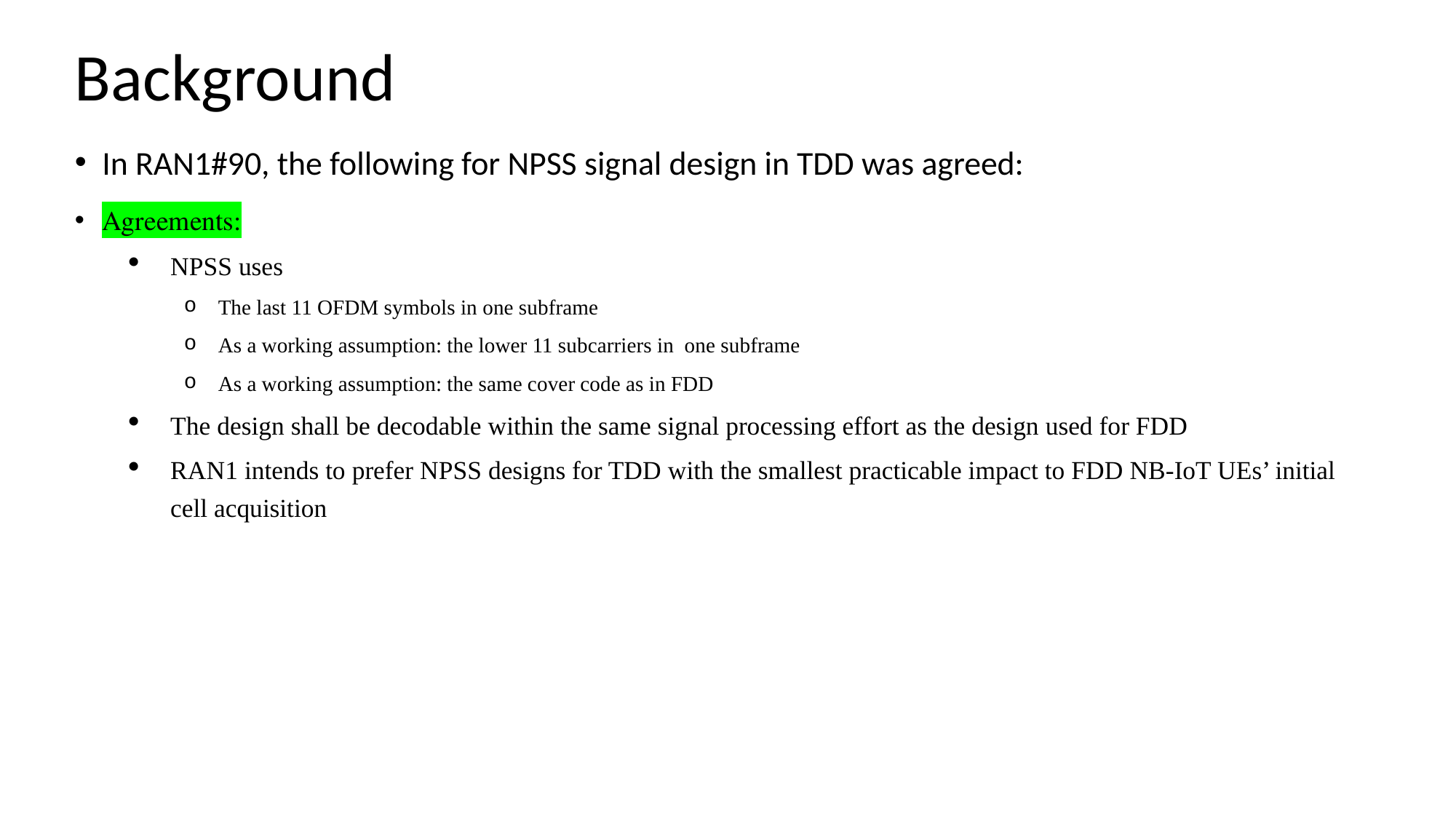

# Background
In RAN1#90, the following for NPSS signal design in TDD was agreed:
Agreements:
NPSS uses
The last 11 OFDM symbols in one subframe
As a working assumption: the lower 11 subcarriers in  one subframe
As a working assumption: the same cover code as in FDD
The design shall be decodable within the same signal processing effort as the design used for FDD
RAN1 intends to prefer NPSS designs for TDD with the smallest practicable impact to FDD NB-IoT UEs’ initial cell acquisition